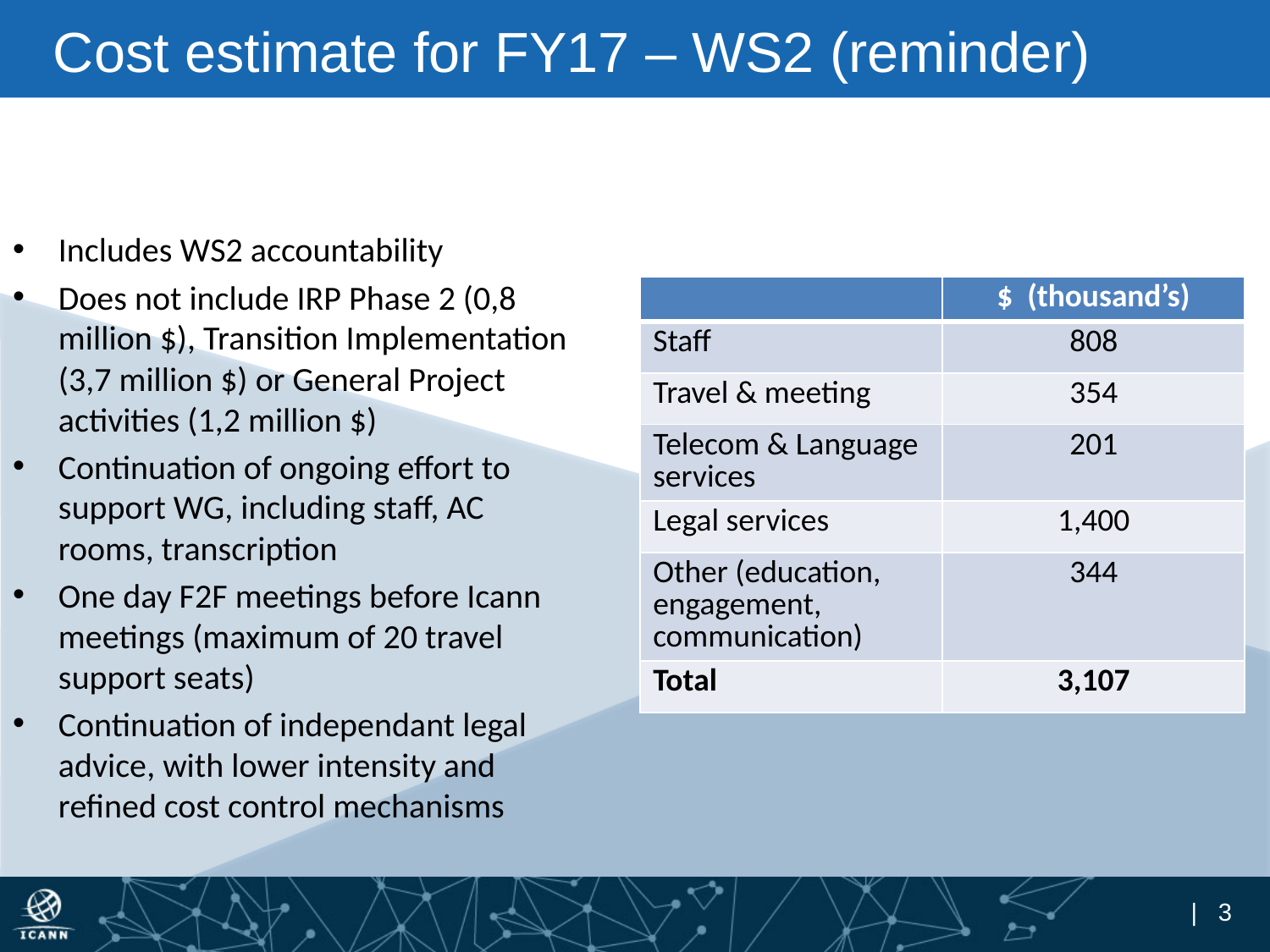

# Cost estimate for FY17 – WS2 (reminder)
Includes WS2 accountability
Does not include IRP Phase 2 (0,8 million $), Transition Implementation (3,7 million $) or General Project activities (1,2 million $)
Continuation of ongoing effort to support WG, including staff, AC rooms, transcription
One day F2F meetings before Icann meetings (maximum of 20 travel support seats)
Continuation of independant legal advice, with lower intensity and refined cost control mechanisms

|  | $ (thousand’s) |
| --- | --- |
| Staff | 808 |
| Travel & meeting | 354 |
| Telecom & Language services | 201 |
| Legal services | 1,400 |
| Other (education, engagement, communication) | 344 |
| Total | 3,107 |